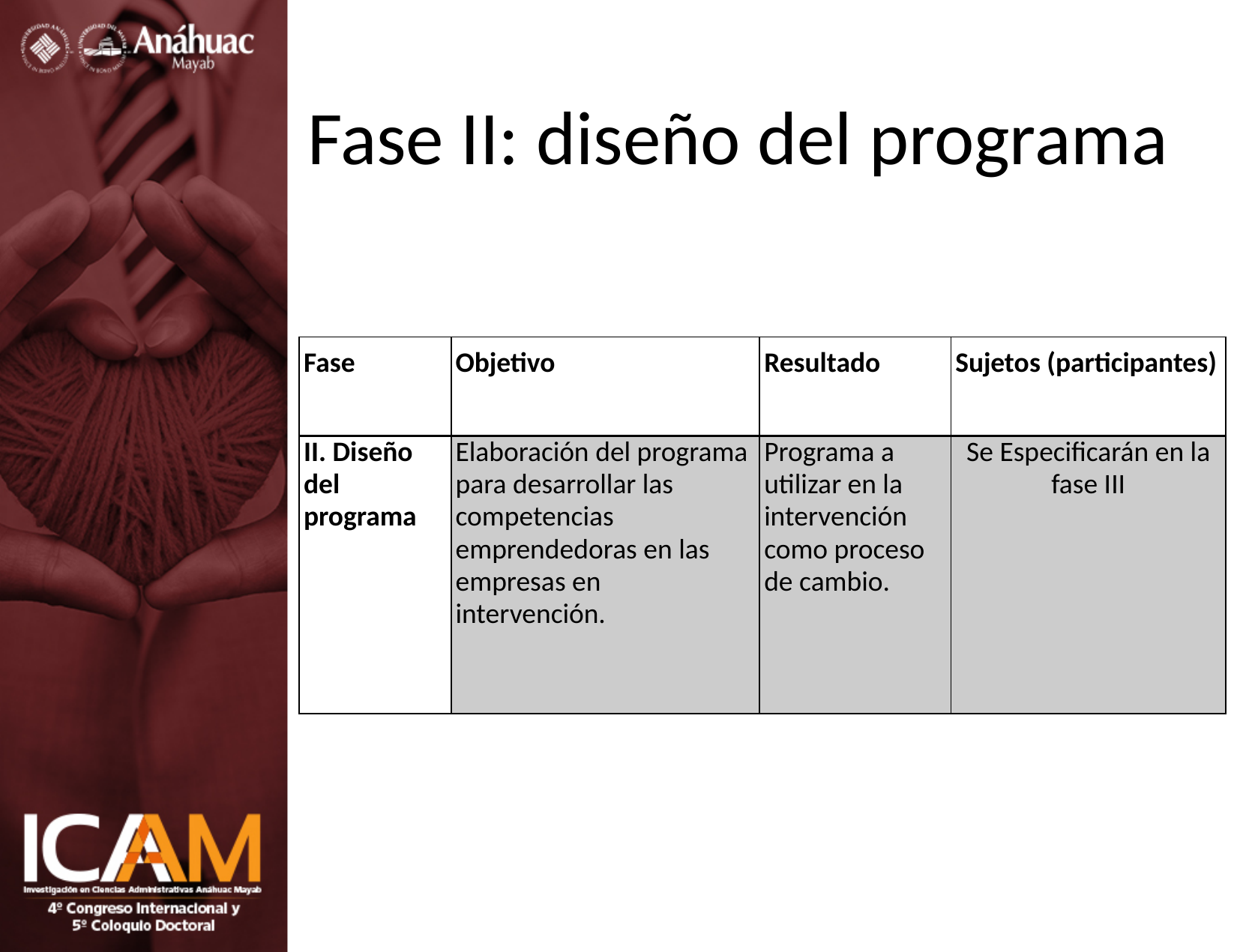

# Fase II: diseño del programa
| Fase | Objetivo | Resultado | Sujetos (participantes) |
| --- | --- | --- | --- |
| II. Diseño del programa | Elaboración del programa para desarrollar las competencias emprendedoras en las empresas en intervención. | Programa a utilizar en la intervención como proceso de cambio. | Se Especificarán en la fase III |